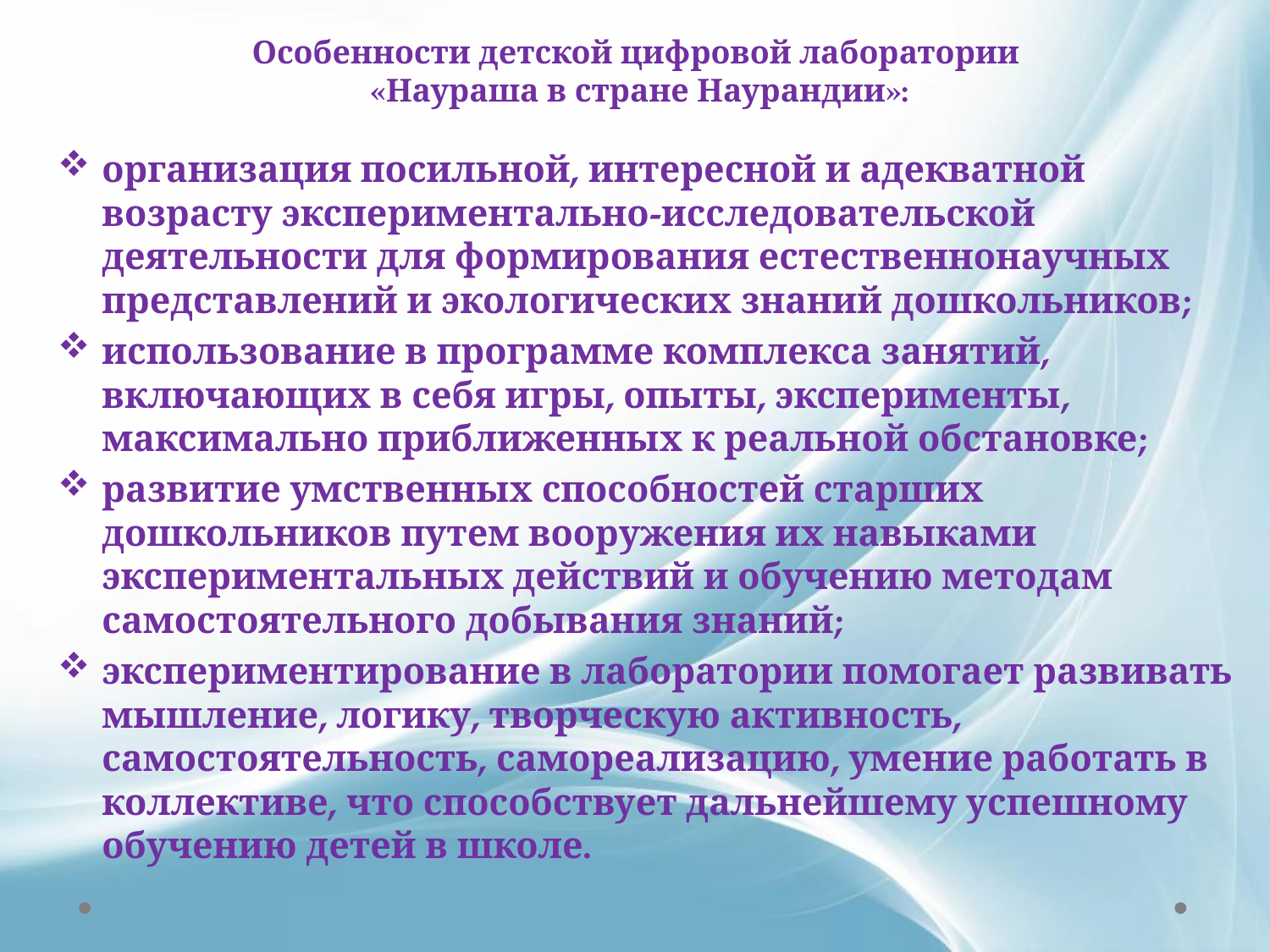

организация посильной, интересной и адекватной возрасту экспериментально-исследовательской деятельности для формирования естественнонаучных представлений и экологических знаний дошкольников;
использование в программе комплекса занятий, включающих в себя игры, опыты, эксперименты, максимально приближенных к реальной обстановке;
развитие умственных способностей старших дошкольников путем вооружения их навыками экспериментальных действий и обучению методам самостоятельного добывания знаний;
экспериментирование в лаборатории помогает развивать мышление, логику, творческую активность, самостоятельность, самореализацию, умение работать в коллективе, что способствует дальнейшему успешному обучению детей в школе.

# Особенности детской цифровой лаборатории «Наураша в стране Наурандии»: